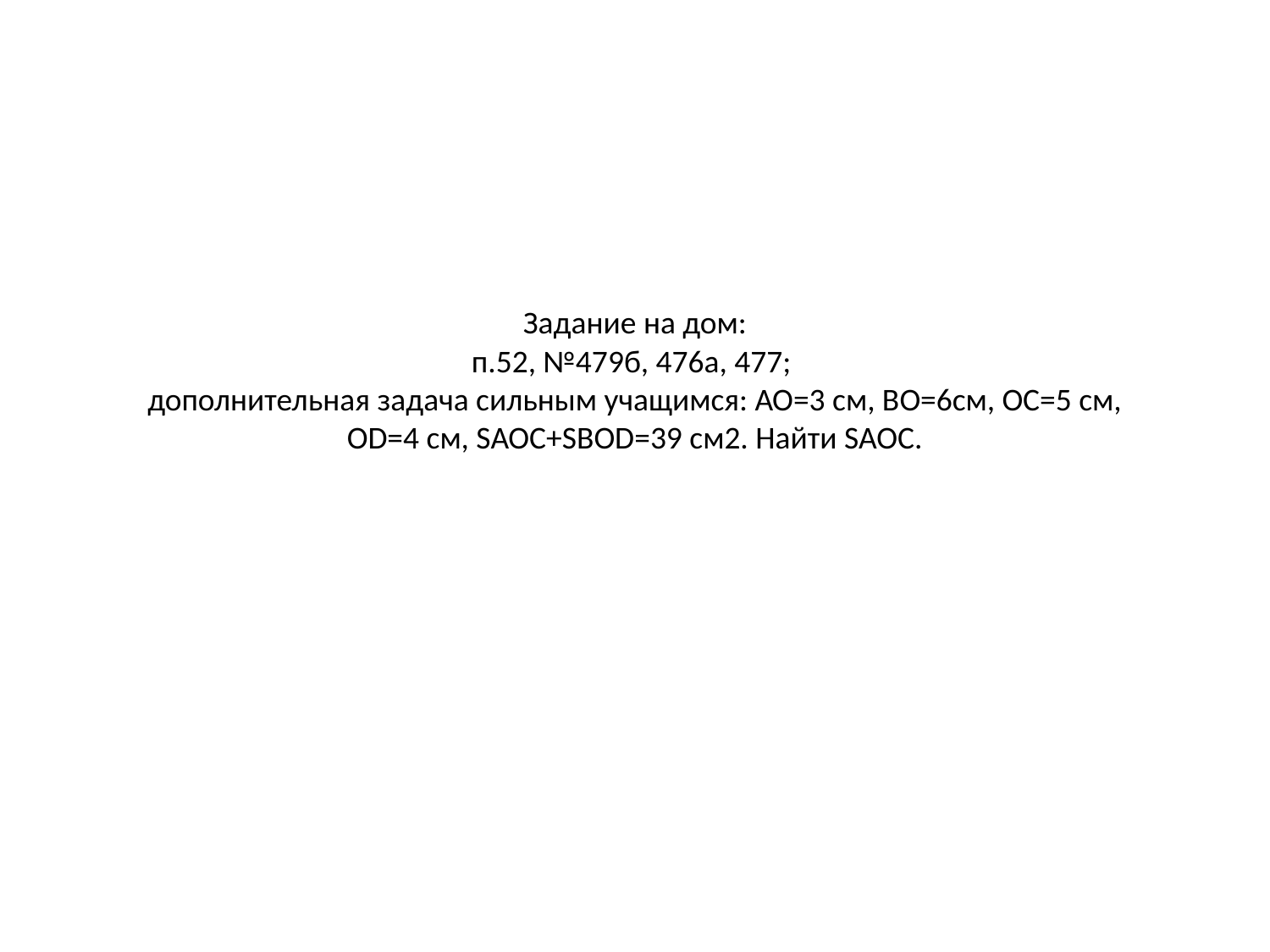

# Задание на дом: п.52, №479б, 476а, 477; дополнительная задача сильным учащимся: АО=3 см, ВО=6см, ОС=5 см, OD=4 см, SАОС+SBOD=39 см2. Найти SAOC.